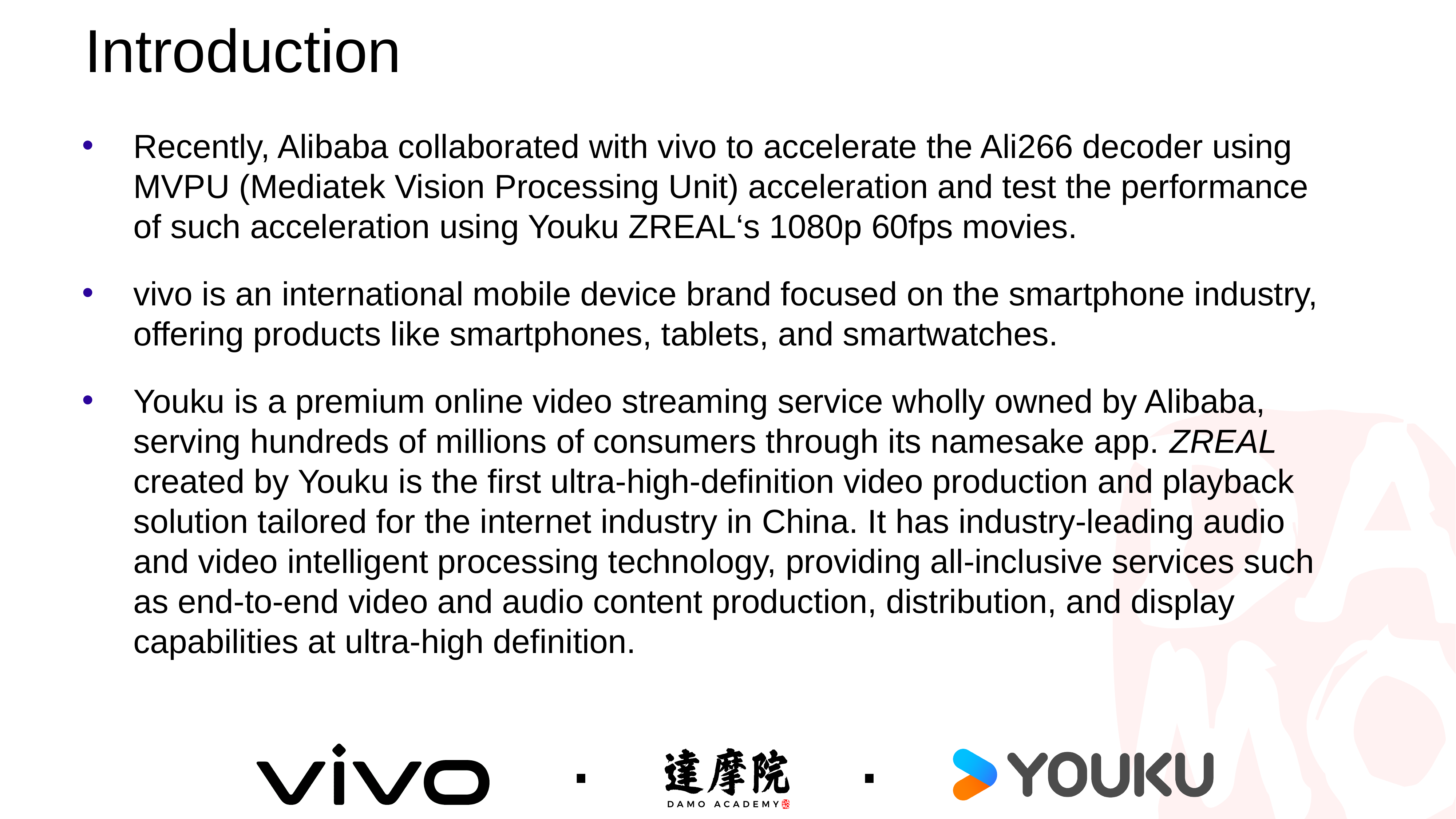

Introduction

Recently, Alibaba collaborated with vivo to accelerate the Ali266 decoder using MVPU (Mediatek Vision Processing Unit) acceleration and test the performance of such acceleration using Youku ZREAL‘s 1080p 60fps movies.
vivo is an international mobile device brand focused on the smartphone industry, offering products like smartphones, tablets, and smartwatches.
Youku is a premium online video streaming service wholly owned by Alibaba, serving hundreds of millions of consumers through its namesake app. ZREAL created by Youku is the first ultra-high-definition video production and playback solution tailored for the internet industry in China. It has industry-leading audio and video intelligent processing technology, providing all-inclusive services such as end-to-end video and audio content production, distribution, and display capabilities at ultra-high definition.